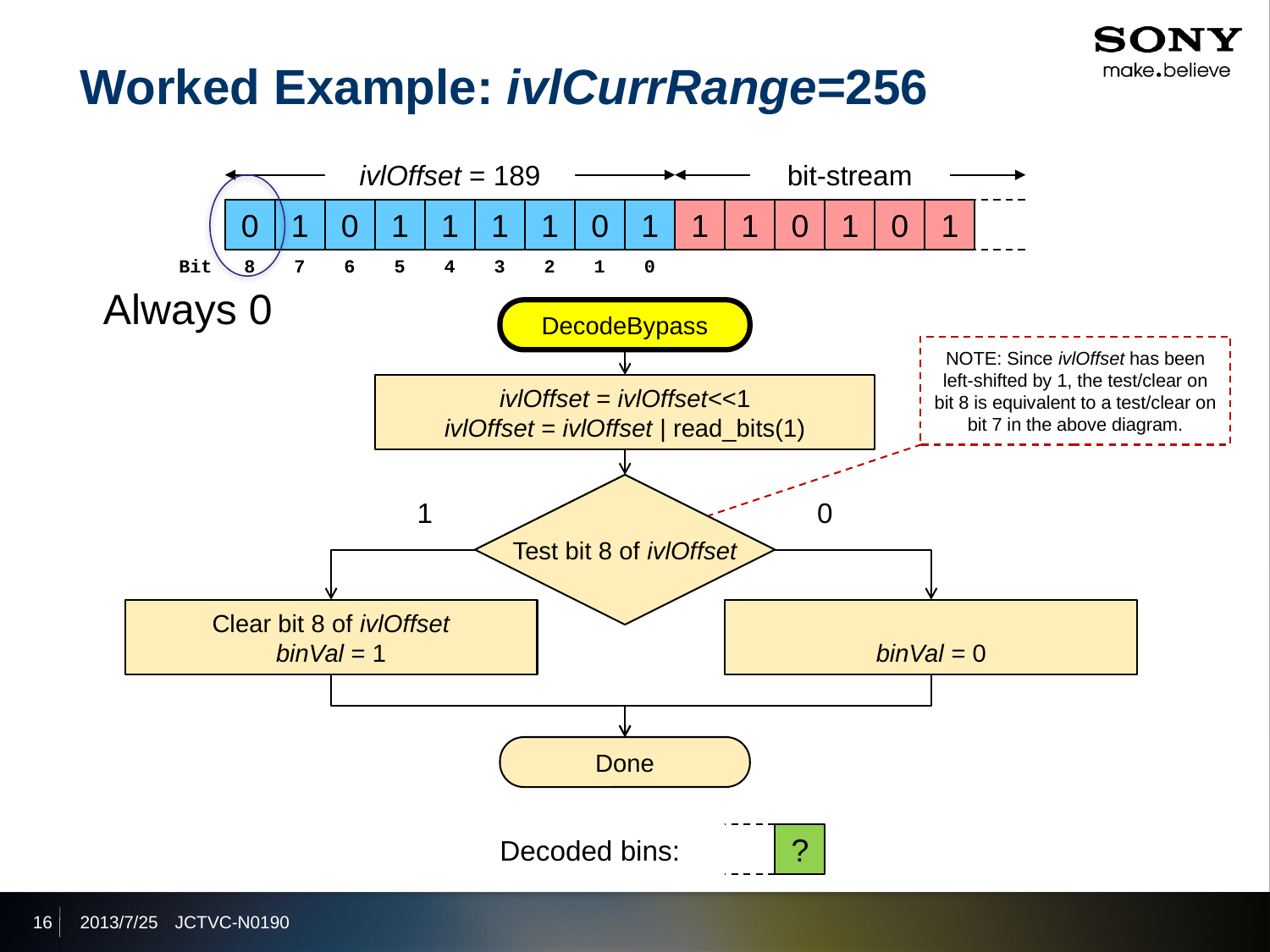

# Worked Example: ivlCurrRange=256
ivlOffset = 189
bit-stream

0
1
0
1
1
1
1
0
1
1
1
0
1
0
1
Bit
8
7
6
5
4
3
2
1
0
Always 0
DecodeBypass
NOTE: Since ivlOffset has been left-shifted by 1, the test/clear on bit 8 is equivalent to a test/clear on bit 7 in the above diagram.
ivlOffset = ivlOffset<<1
ivlOffset = ivlOffset | read_bits(1)
Test bit 8 of ivlOffset
1
0
Clear bit 8 of ivlOffset
binVal = 1
binVal = 0
Done
Decoded bins:
?
16
2013/7/25
JCTVC-N0190